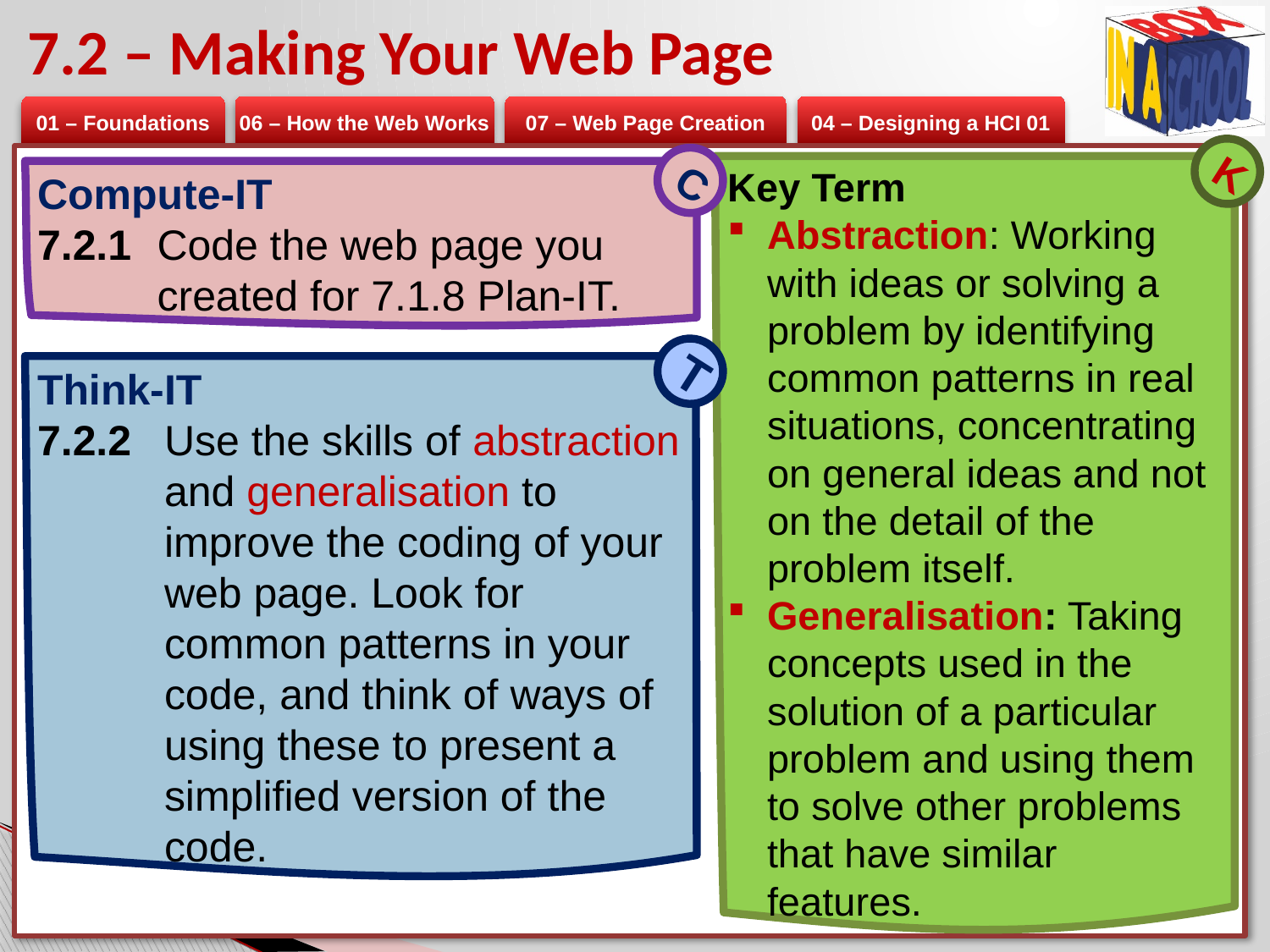

# 7.2 – Making Your Web Page
K
C
Key Term
Abstraction: Working with ideas or solving a problem by identifying common patterns in real situations, concentrating on general ideas and not on the detail of the problem itself.
Generalisation: Taking concepts used in the solution of a particular problem and using them to solve other problems that have similar features.
Compute-IT
7.2.1 	Code the web page you created for 7.1.8 Plan-IT.
T
Think-IT
7.2.2 	Use the skills of abstraction and generalisation to improve the coding of your web page. Look for common patterns in your code, and think of ways of using these to present a simplified version of the code.